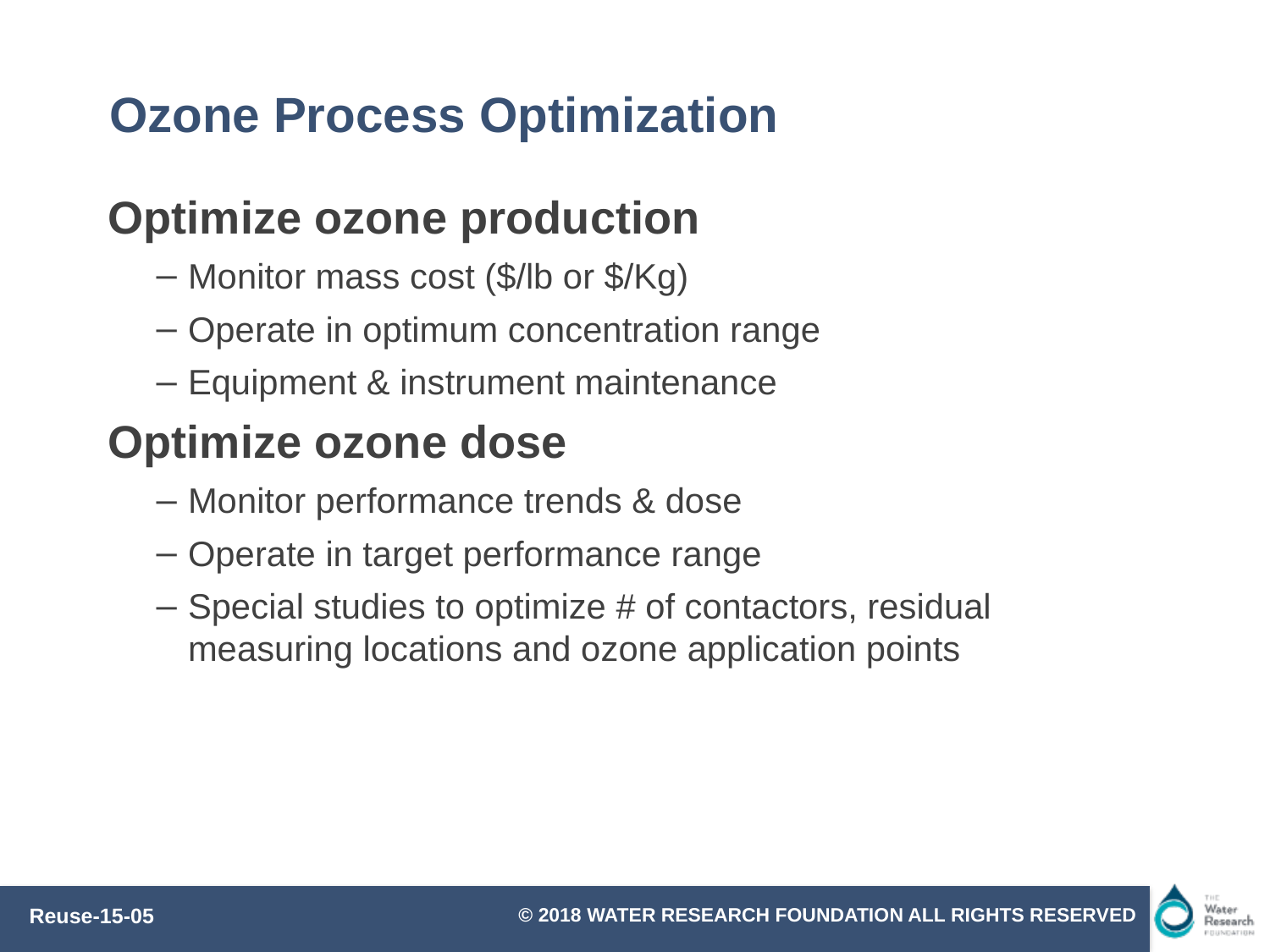

# Ozone Process Optimization
Optimize ozone production
Monitor mass cost ($/lb or $/Kg)
Operate in optimum concentration range
Equipment & instrument maintenance
Optimize ozone dose
Monitor performance trends & dose
Operate in target performance range
Special studies to optimize # of contactors, residual measuring locations and ozone application points